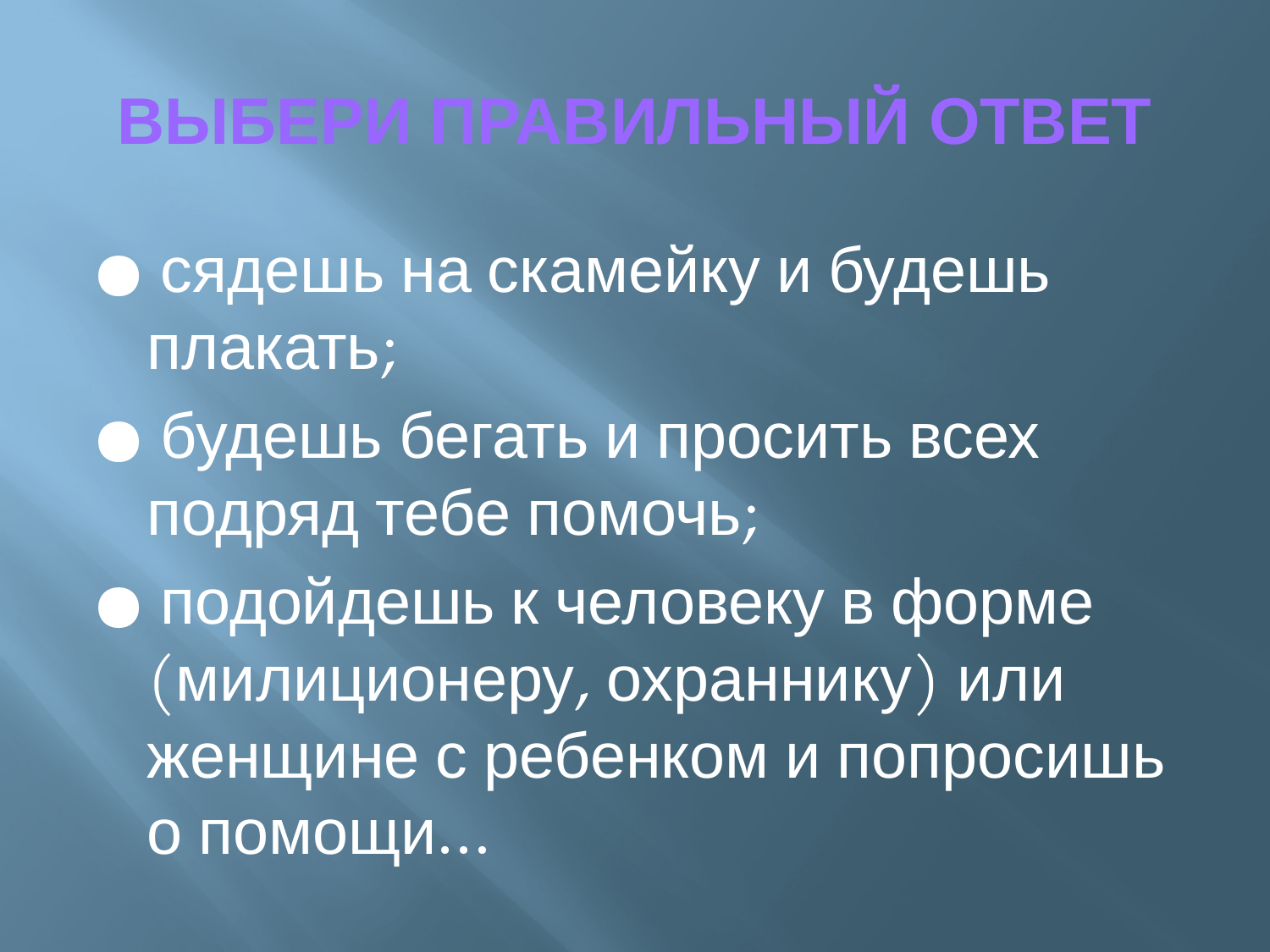

# ВЫБЕРИ ПРАВИЛЬНЫЙ ОТВЕТ
● сядешь на скамейку и будешь плакать;
● будешь бегать и просить всех подряд тебе помочь;
● подойдешь к человеку в форме (милиционеру, охраннику) или женщине с ребенком и попросишь о помощи…